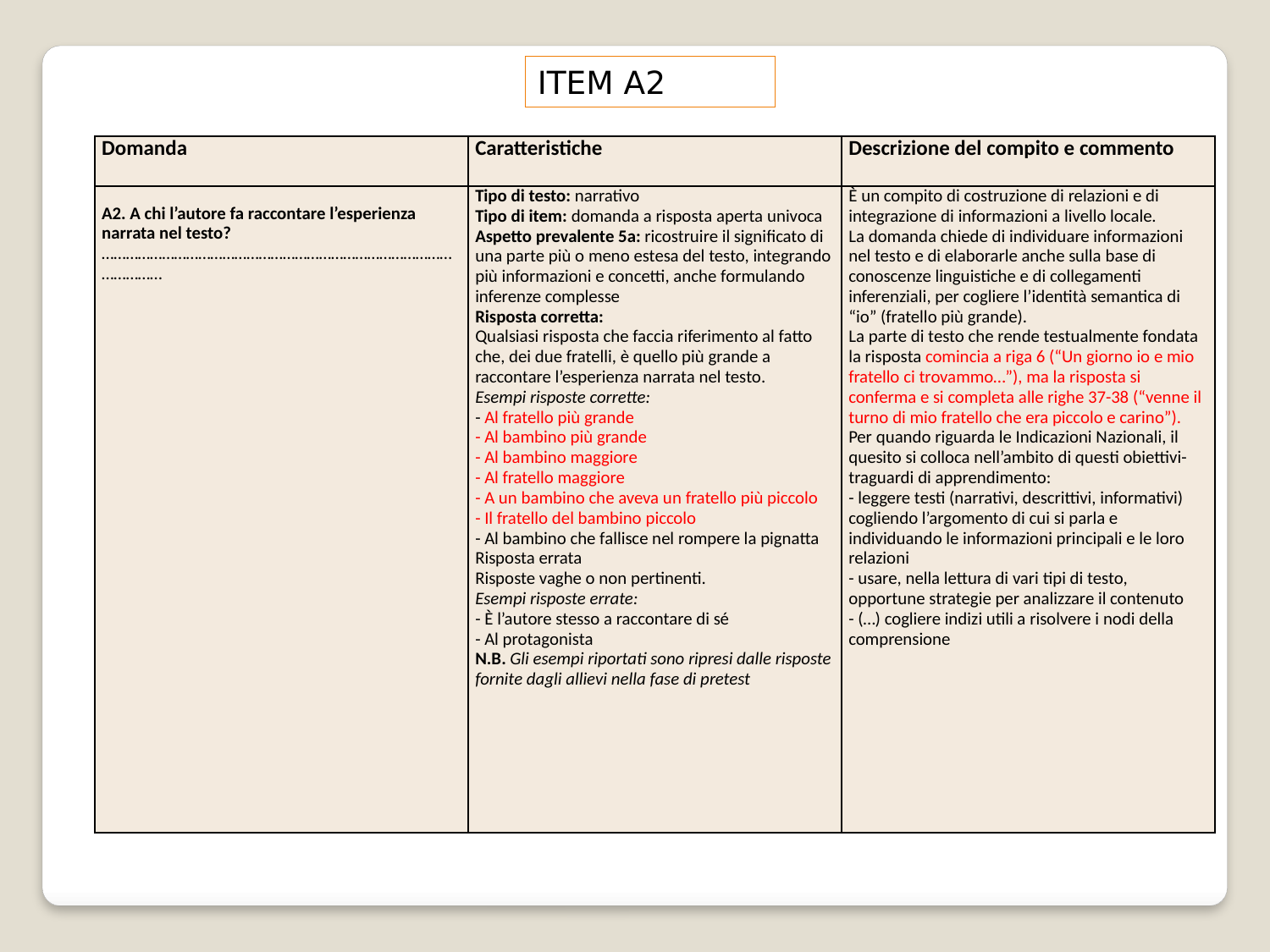

ITEM A2
| Domanda | Caratteristiche | Descrizione del compito e commento |
| --- | --- | --- |
| A2. A chi l’autore fa raccontare l’esperienza narrata nel testo? ………………………………………………………………………………………… | Tipo di testo: narrativo Tipo di item: domanda a risposta aperta univoca Aspetto prevalente 5a: ricostruire il significato di una parte più o meno estesa del testo, integrando più informazioni e concetti, anche formulando inferenze complesse Risposta corretta: Qualsiasi risposta che faccia riferimento al fatto che, dei due fratelli, è quello più grande a raccontare l’esperienza narrata nel testo. Esempi risposte corrette: - Al fratello più grande - Al bambino più grande - Al bambino maggiore - Al fratello maggiore - A un bambino che aveva un fratello più piccolo - Il fratello del bambino piccolo - Al bambino che fallisce nel rompere la pignatta Risposta errata Risposte vaghe o non pertinenti. Esempi risposte errate: - È l’autore stesso a raccontare di sé - Al protagonista N.B. Gli esempi riportati sono ripresi dalle risposte fornite dagli allievi nella fase di pretest | È un compito di costruzione di relazioni e di integrazione di informazioni a livello locale. La domanda chiede di individuare informazioni nel testo e di elaborarle anche sulla base di conoscenze linguistiche e di collegamenti inferenziali, per cogliere l’identità semantica di “io” (fratello più grande). La parte di testo che rende testualmente fondata la risposta comincia a riga 6 (“Un giorno io e mio fratello ci trovammo…”), ma la risposta si conferma e si completa alle righe 37-38 (“venne il turno di mio fratello che era piccolo e carino”). Per quando riguarda le Indicazioni Nazionali, il quesito si colloca nell’ambito di questi obiettivi-traguardi di apprendimento: - leggere testi (narrativi, descrittivi, informativi) cogliendo l’argomento di cui si parla e individuando le informazioni principali e le loro relazioni - usare, nella lettura di vari tipi di testo, opportune strategie per analizzare il contenuto - (…) cogliere indizi utili a risolvere i nodi della comprensione |